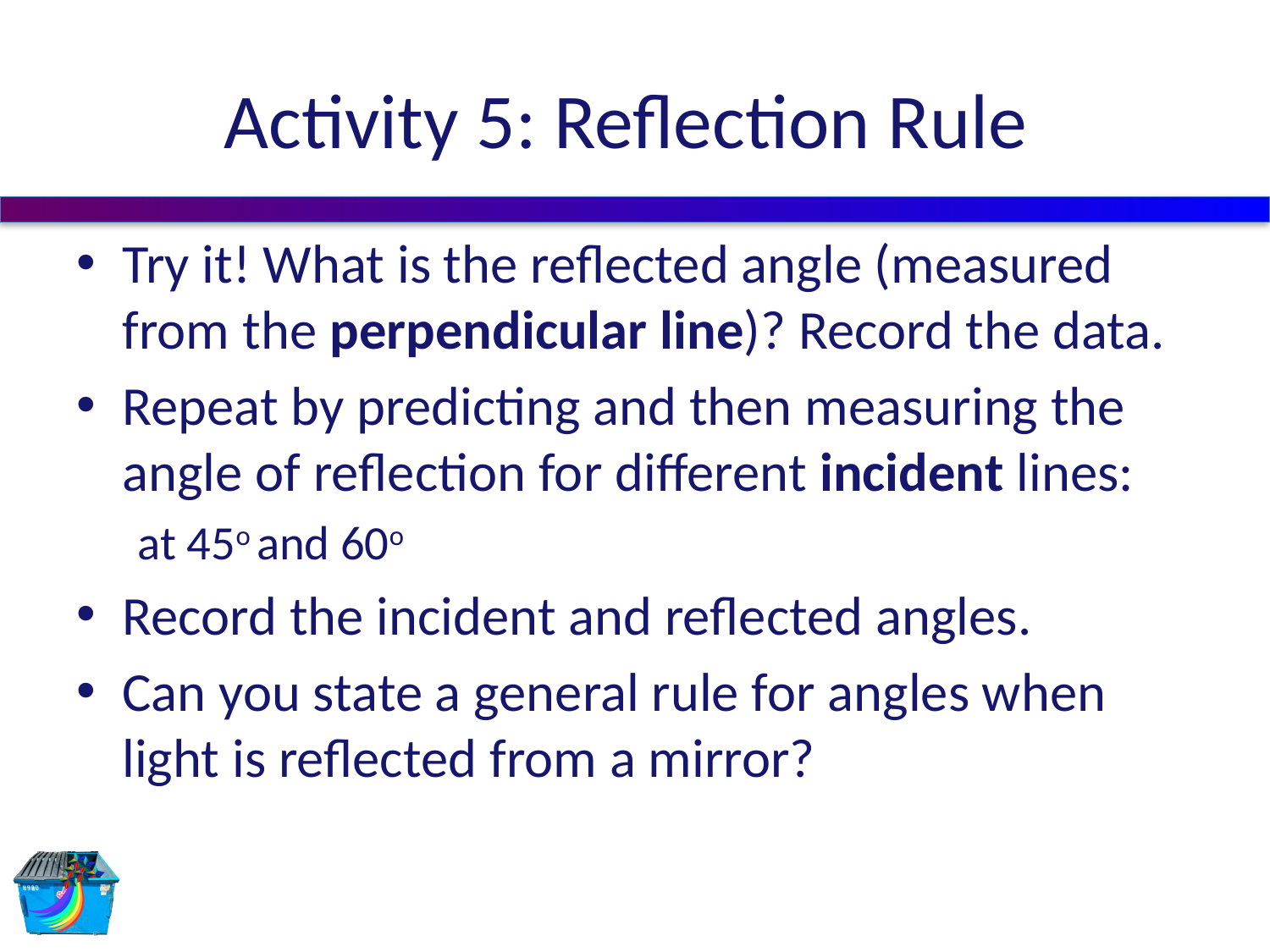

# Activity 5: Reflection Rule
Try it! What is the reflected angle (measured from the perpendicular line)? Record the data.
Repeat by predicting and then measuring the angle of reflection for different incident lines:
at 45o and 60o
Record the incident and reflected angles.
Can you state a general rule for angles when light is reflected from a mirror?